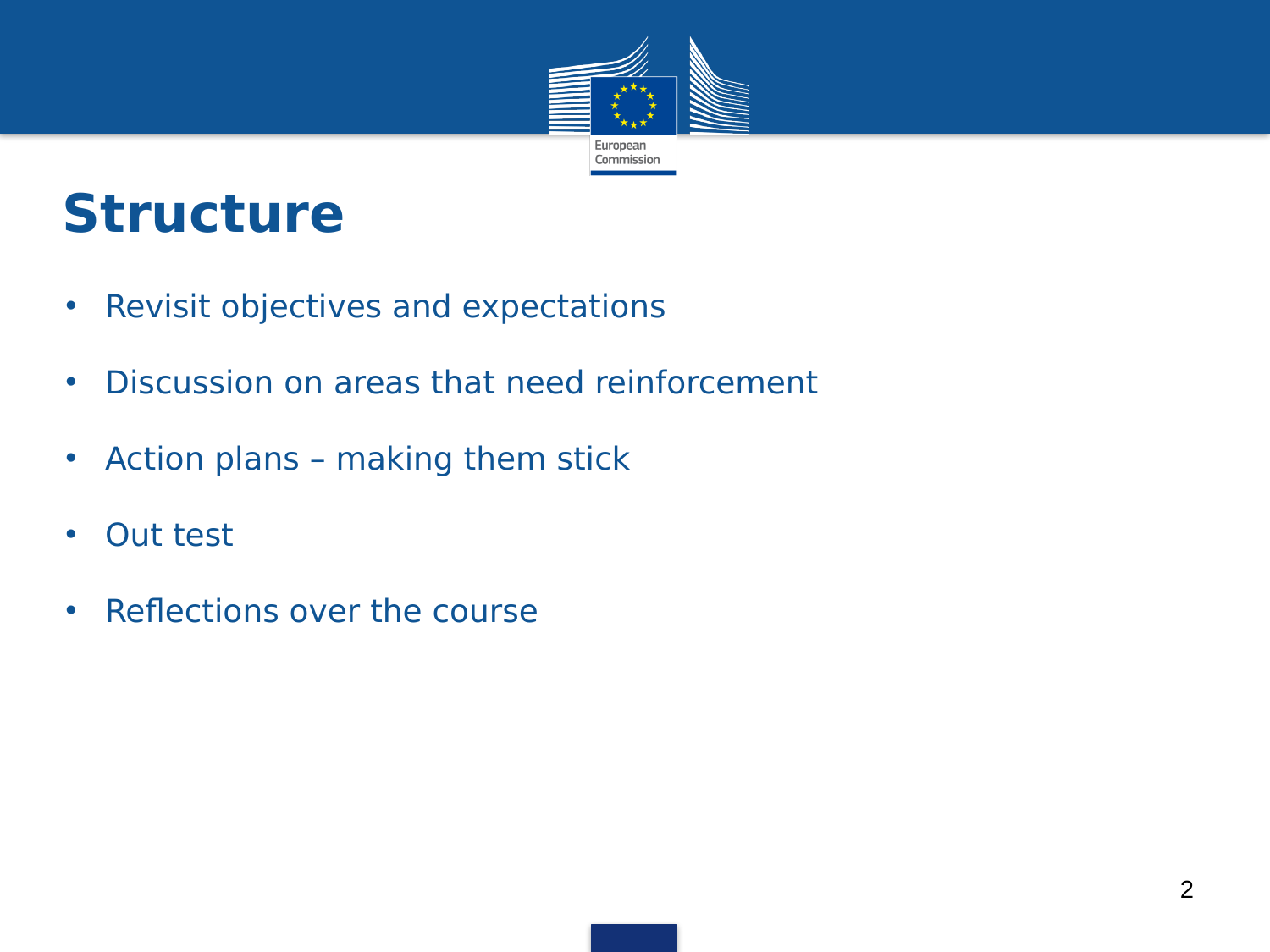

# Structure
Revisit objectives and expectations

Discussion on areas that need reinforcement

Action plans – making them stick

Out test

Reflections over the course

2